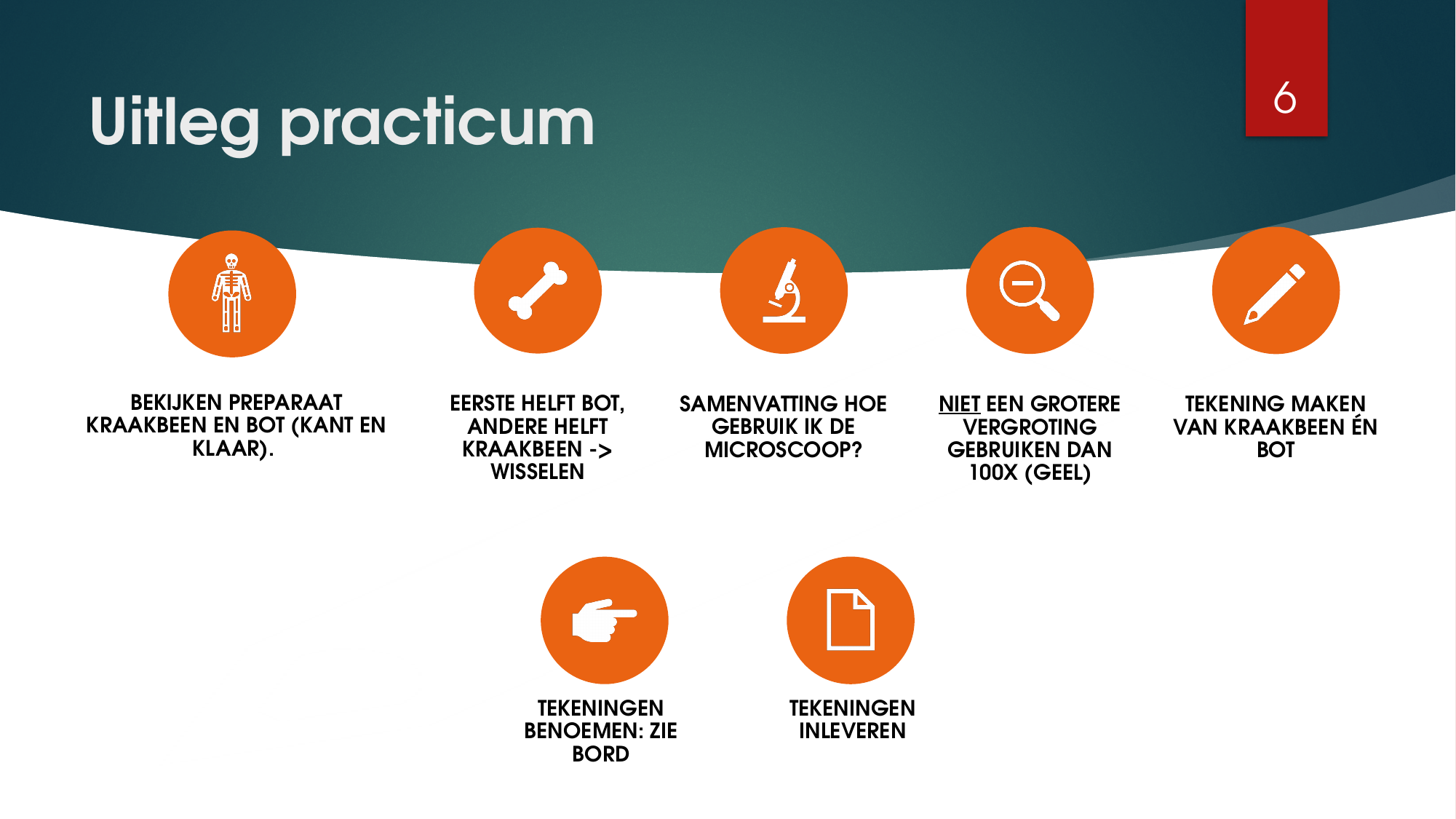

6
# Uitleg practicum

Bekijken preparaat kraakbeen en bot (kant en klaar).
Eerste helft bot, andere helft kraakbeen -> wisselen
Samenvatting hoe gebruik ik de microscoop?
NIET een grotere vergroting gebruiken dan 100x (geel)
Tekening maken van kraakbeen én bot
Tekeningen benoemen: zie bord
Tekeningen inleveren